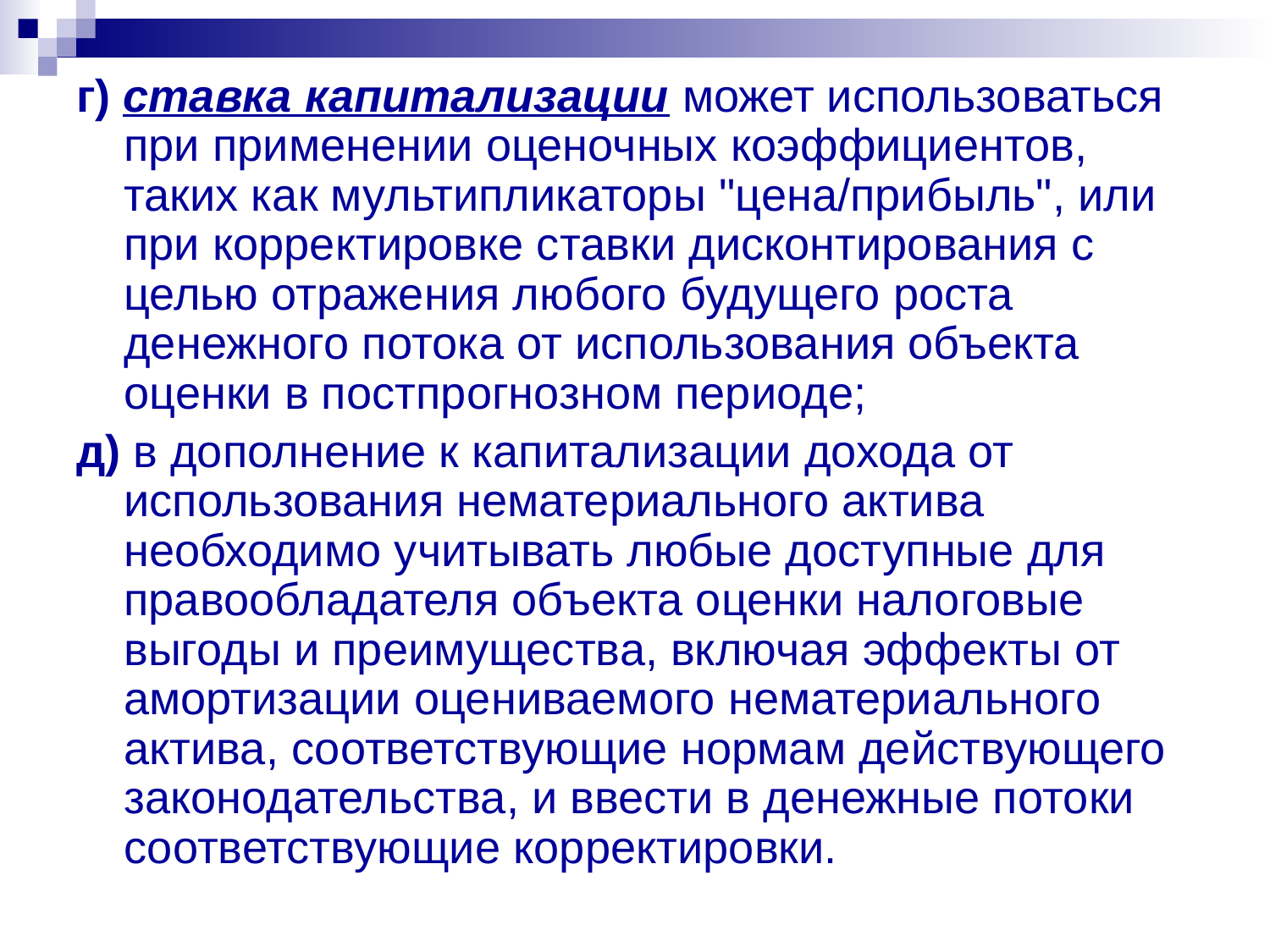

г) ставка капитализации может использоваться при применении оценочных коэффициентов, таких как мультипликаторы "цена/прибыль", или при корректировке ставки дисконтирования с целью отражения любого будущего роста денежного потока от использования объекта оценки в постпрогнозном периоде;
д) в дополнение к капитализации дохода от использования нематериального актива необходимо учитывать любые доступные для правообладателя объекта оценки налоговые выгоды и преимущества, включая эффекты от амортизации оцениваемого нематериального актива, соответствующие нормам действующего законодательства, и ввести в денежные потоки соответствующие корректировки.